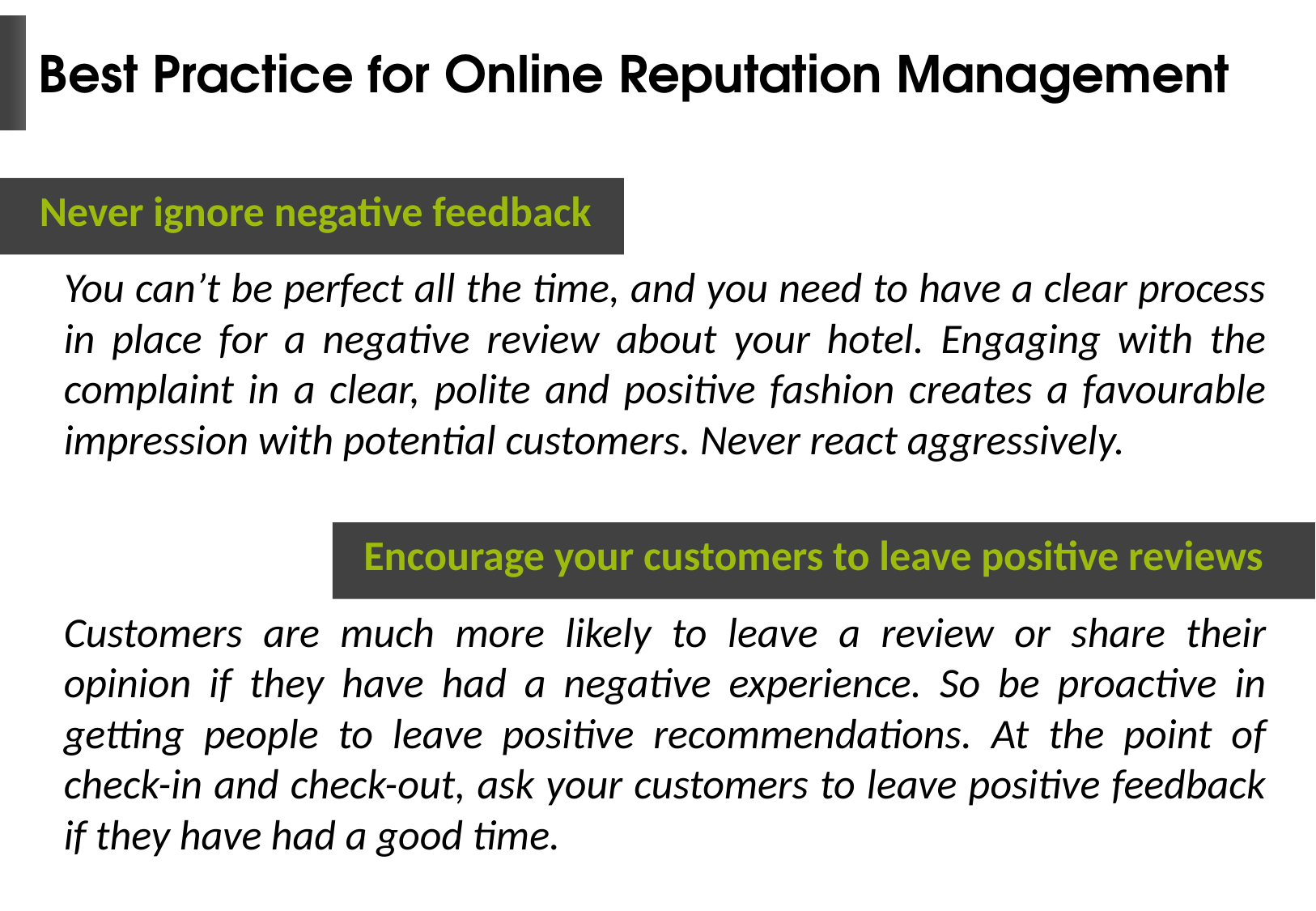

# Best Practice for Online Reputation Management
   Never ignore negative feedback
You can’t be perfect all the time, and you need to have a clear process in place for a negative review about your hotel. Engaging with the complaint in a clear, polite and positive fashion creates a favourable impression with potential customers. Never react aggressively.
  Encourage your customers to leave positive reviews
Customers are much more likely to leave a review or share their opinion if they have had a negative experience. So be proactive in getting people to leave positive recommendations. At the point of check-in and check-out, ask your customers to leave positive feedback if they have had a good time.